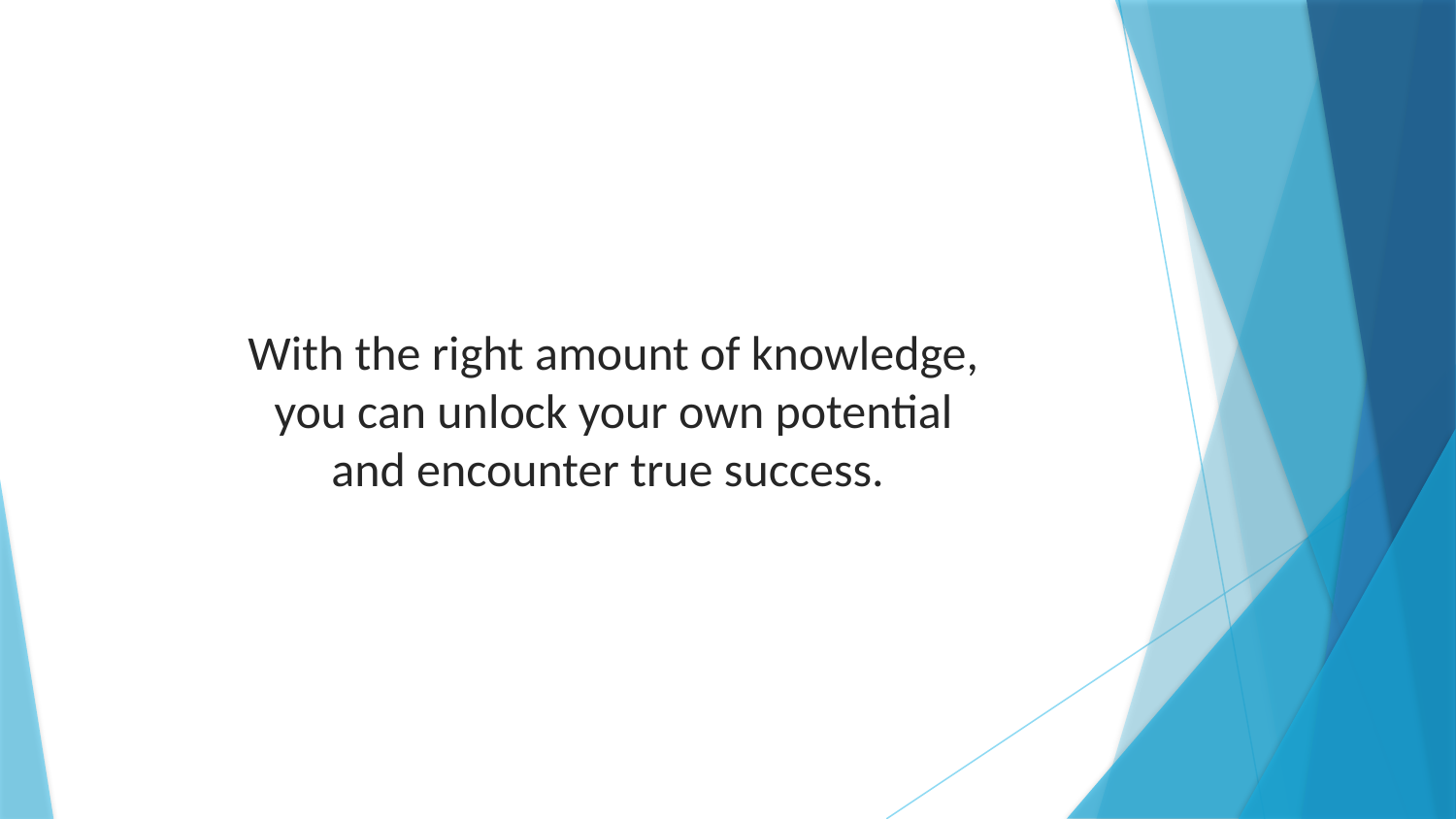

With the right amount of knowledge, you can unlock your own potential and encounter true success.